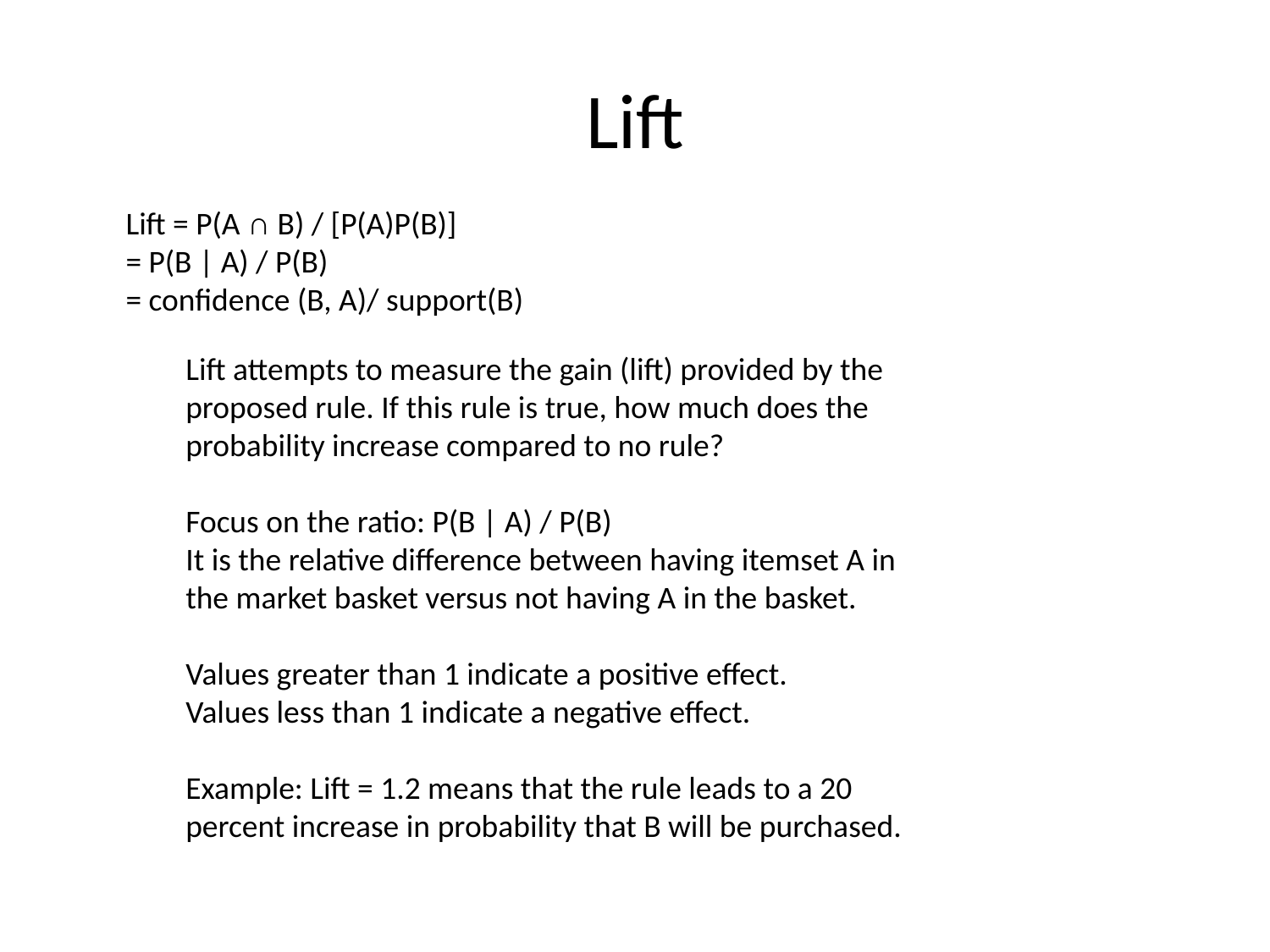

# Lift
Lift = P(A ∩ B) / [P(A)P(B)]
= P(B | A) / P(B)
= confidence (B, A)/ support(B)
Lift attempts to measure the gain (lift) provided by the proposed rule. If this rule is true, how much does the probability increase compared to no rule?

Focus on the ratio: P(B | A) / P(B)
It is the relative difference between having itemset A in the market basket versus not having A in the basket.

Values greater than 1 indicate a positive effect.
Values less than 1 indicate a negative effect.

Example: Lift = 1.2 means that the rule leads to a 20 percent increase in probability that B will be purchased.